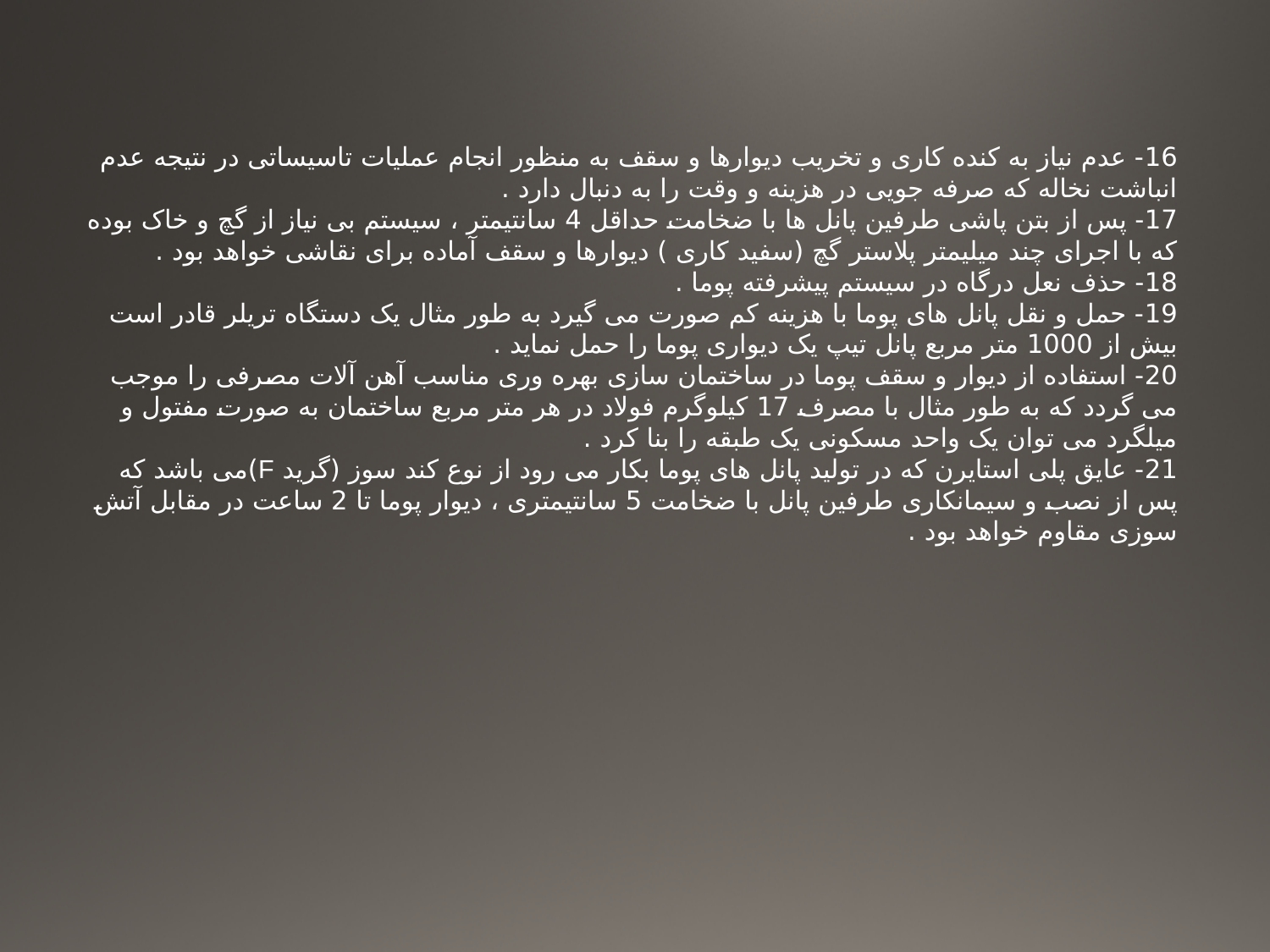

16- عدم نیاز به کنده کاری و تخریب دیوارها و سقف به منظور انجام عملیات تاسیساتی در نتیجه عدم انباشت نخاله که صرفه جویی در هزینه و وقت را به دنبال دارد .
17- پس از بتن پاشی طرفین پانل ها با ضخامت حداقل 4 سانتیمتر ، سیستم بی نیاز از گچ و خاک بوده که با اجرای چند میلیمتر پلاستر گچ (سفید کاری ) دیوارها و سقف آماده برای نقاشی خواهد بود .
18- حذف نعل درگاه در سیستم پیشرفته پوما .
19- حمل و نقل پانل های پوما با هزینه کم صورت می گیرد به طور مثال یک دستگاه تریلر قادر است بیش از 1000 متر مربع پانل تیپ یک دیواری پوما را حمل نماید .
20- استفاده از دیوار و سقف پوما در ساختمان سازی بهره وری مناسب آهن آلات مصرفی را موجب می گردد که به طور مثال با مصرف 17 کیلوگرم فولاد در هر متر مربع ساختمان به صورت مفتول و میلگرد می توان یک واحد مسکونی یک طبقه را بنا کرد .
21- عایق پلی استایرن که در تولید پانل های پوما بکار می رود از نوع کند سوز (گرید F)می باشد که پس از نصب و سیمانکاری طرفین پانل با ضخامت 5 سانتیمتری ، دیوار پوما تا 2 ساعت در مقابل آتش سوزی مقاوم خواهد بود .